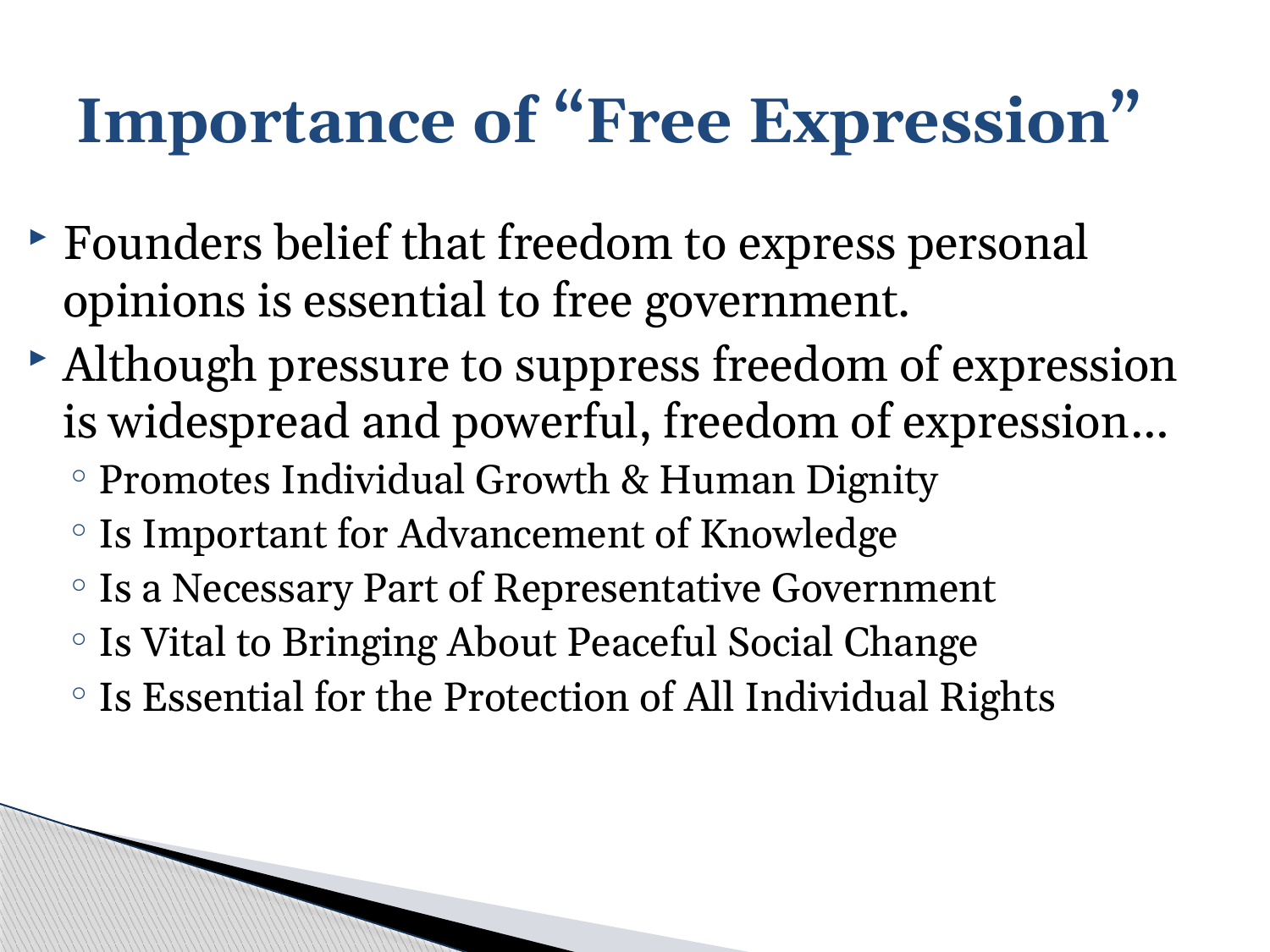

# Importance of “Free Expression”
Founders belief that freedom to express personal opinions is essential to free government.
Although pressure to suppress freedom of expression is widespread and powerful, freedom of expression…
Promotes Individual Growth & Human Dignity
Is Important for Advancement of Knowledge
Is a Necessary Part of Representative Government
Is Vital to Bringing About Peaceful Social Change
Is Essential for the Protection of All Individual Rights